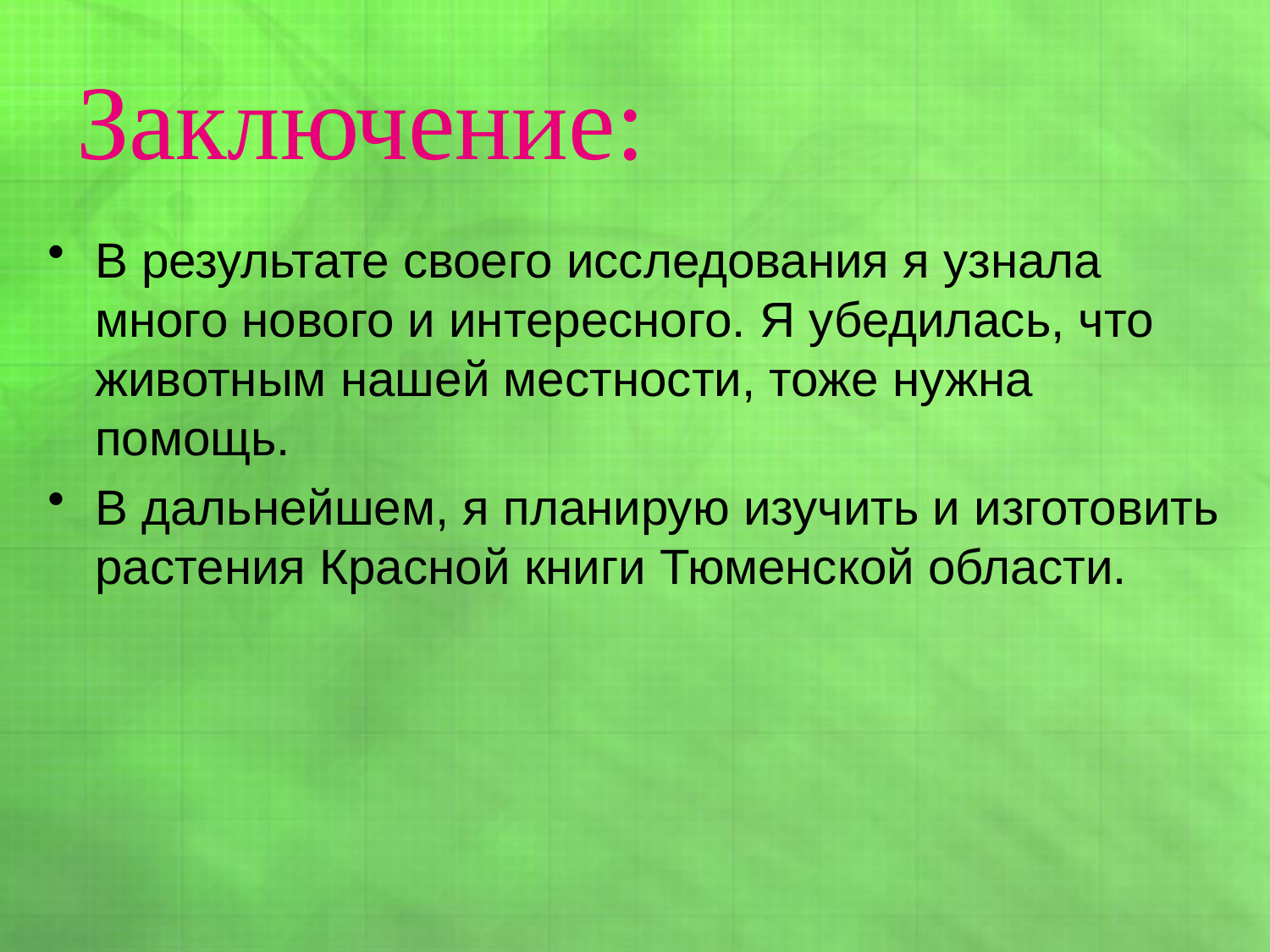

# Заключение:
В результате своего исследования я узнала много нового и интересного. Я убедилась, что животным нашей местности, тоже нужна помощь.
В дальнейшем, я планирую изучить и изготовить растения Красной книги Тюменской области.